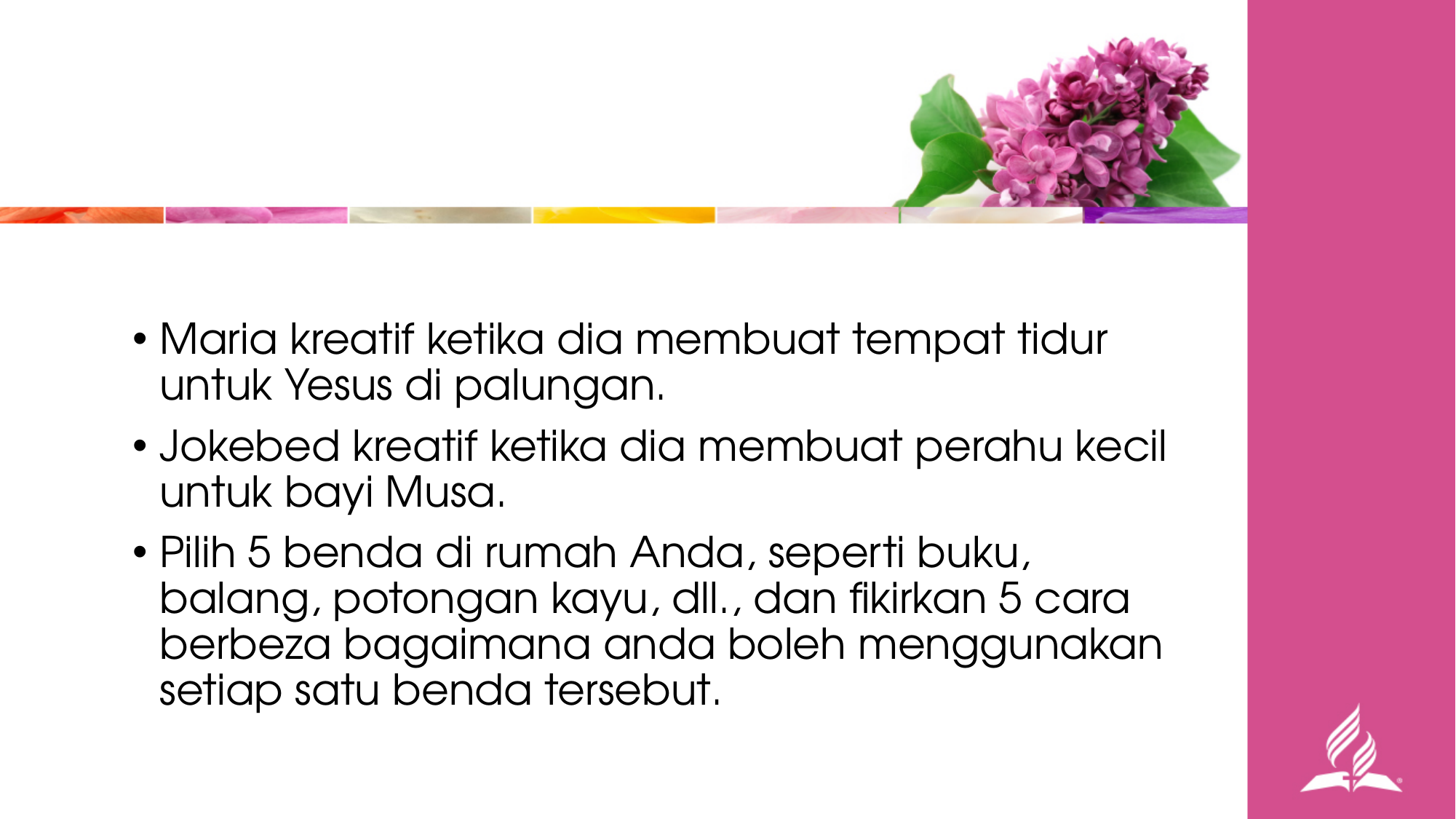

Maria kreatif ketika dia membuat tempat tidur untuk Yesus di palungan.
Jokebed kreatif ketika dia membuat perahu kecil untuk bayi Musa.
Pilih 5 benda di rumah Anda, seperti buku, balang, potongan kayu, dll., dan fikirkan 5 cara berbeza bagaimana anda boleh menggunakan setiap satu benda tersebut.